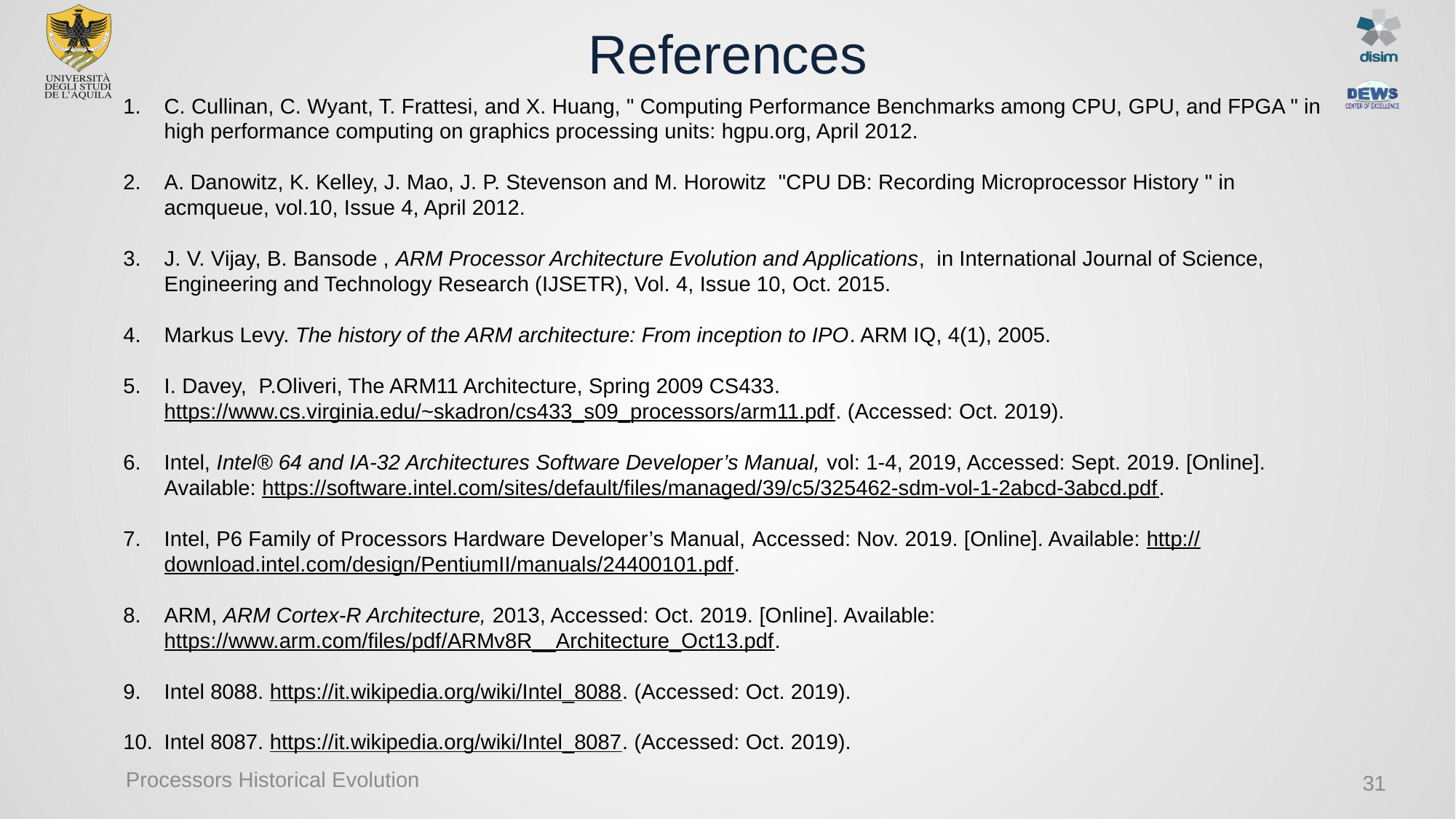

# References
C. Cullinan, C. Wyant, T. Frattesi, and X. Huang, " Computing Performance Benchmarks among CPU, GPU, and FPGA " in high performance computing on graphics processing units: hgpu.org, April 2012.
A. Danowitz, K. Kelley, J. Mao, J. P. Stevenson and M. Horowitz  "CPU DB: Recording Microprocessor History " in acmqueue, vol.10, Issue 4, April 2012.
J. V. Vijay, B. Bansode , ARM Processor Architecture Evolution and Applications,  in International Journal of Science, Engineering and Technology Research (IJSETR), Vol. 4, Issue 10, Oct. 2015.
Markus Levy. The history of the ARM architecture: From inception to IPO. ARM IQ, 4(1), 2005.
I. Davey,  P.Oliveri, The ARM11 Architecture, Spring 2009 CS433. https://www.cs.virginia.edu/~skadron/cs433_s09_processors/arm11.pdf. (Accessed: Oct. 2019).
Intel, Intel® 64 and IA-32 Architectures Software Developer’s Manual, vol: 1-4, 2019, Accessed: Sept. 2019. [Online]. Available: https://software.intel.com/sites/default/files/managed/39/c5/325462-sdm-vol-1-2abcd-3abcd.pdf.
Intel, P6 Family of Processors Hardware Developer’s Manual, Accessed: Nov. 2019. [Online]. Available: http://download.intel.com/design/PentiumII/manuals/24400101.pdf.

ARM, ARM Cortex-R Architecture, 2013, Accessed: Oct. 2019. [Online]. Available: https://www.arm.com/files/pdf/ARMv8R__Architecture_Oct13.pdf.
Intel 8088. https://it.wikipedia.org/wiki/Intel_8088. (Accessed: Oct. 2019).
Intel 8087. https://it.wikipedia.org/wiki/Intel_8087. (Accessed: Oct. 2019).

Processors Historical Evolution

31